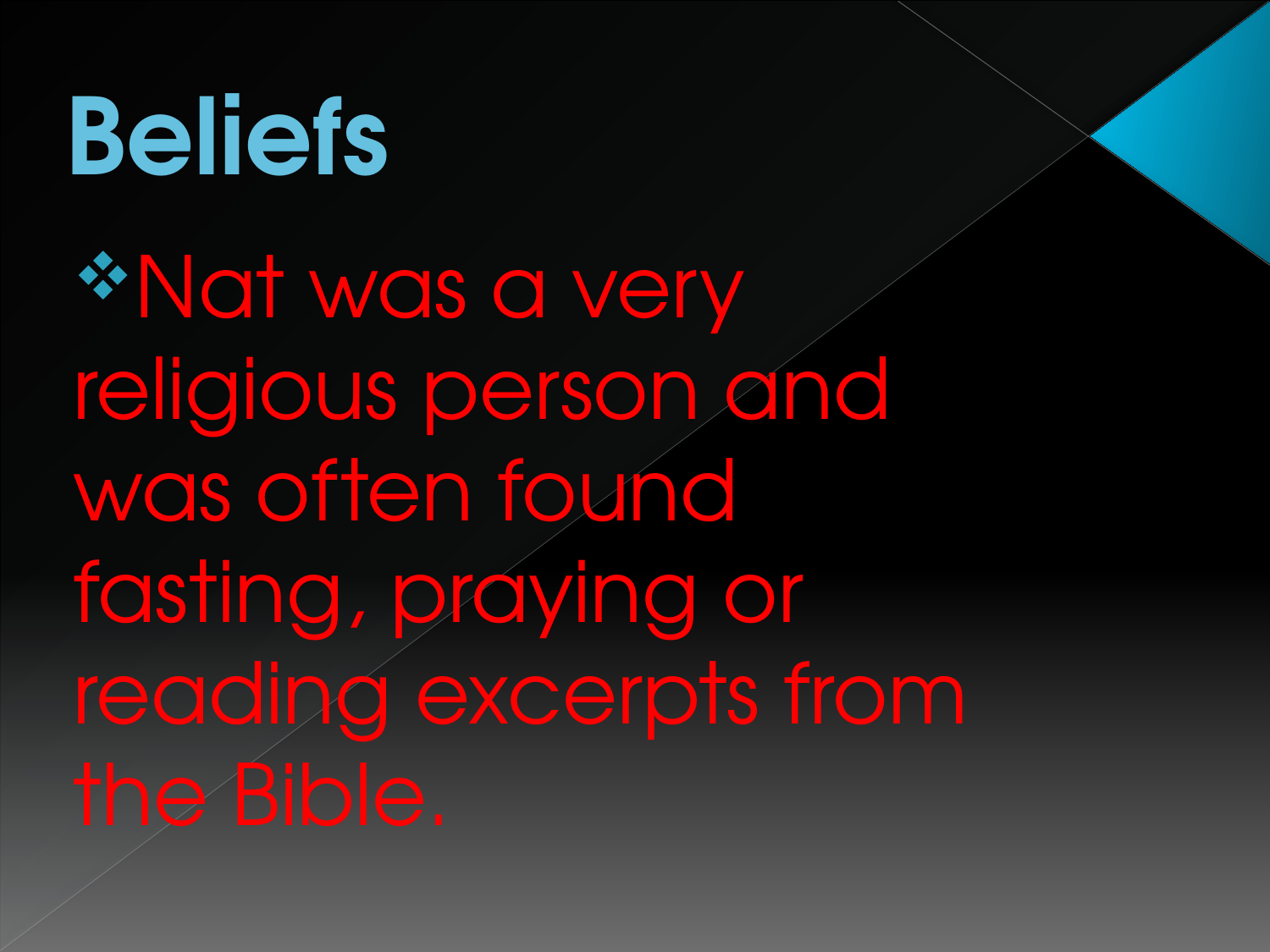

# Beliefs
Nat was a very  religious person and was often found fasting, praying or reading excerpts from the Bible.